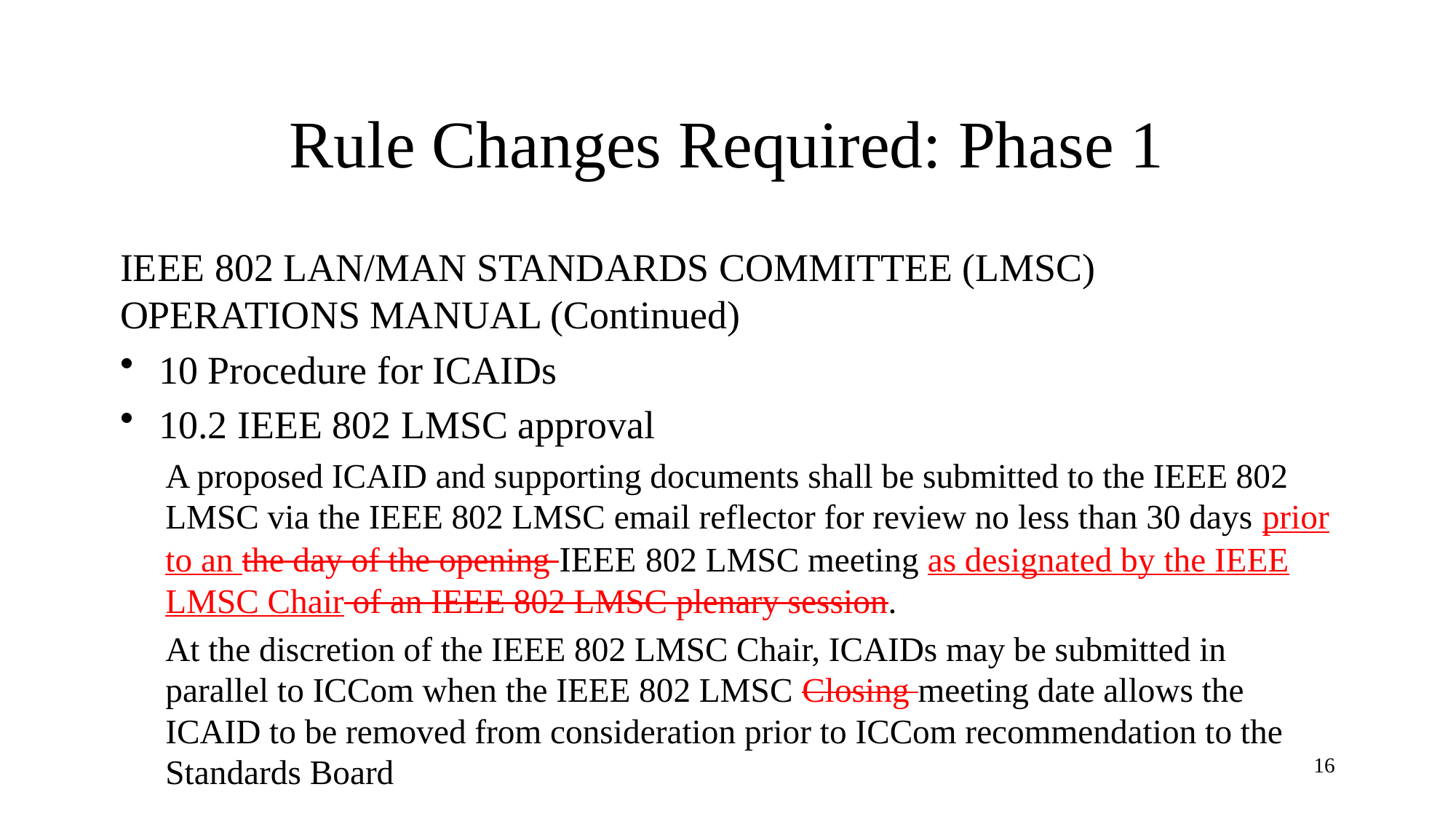

# Rule Changes Required: Phase 1
IEEE 802 LAN/MAN STANDARDS COMMITTEE (LMSC) OPERATIONS MANUAL (Continued)
10 Procedure for ICAIDs
10.2 IEEE 802 LMSC approval
A proposed ICAID and supporting documents shall be submitted to the IEEE 802 LMSC via the IEEE 802 LMSC email reflector for review no less than 30 days prior to an the day of the opening IEEE 802 LMSC meeting as designated by the IEEE LMSC Chair of an IEEE 802 LMSC plenary session.
At the discretion of the IEEE 802 LMSC Chair, ICAIDs may be submitted in parallel to ICCom when the IEEE 802 LMSC Closing meeting date allows the ICAID to be removed from consideration prior to ICCom recommendation to the Standards Board

16